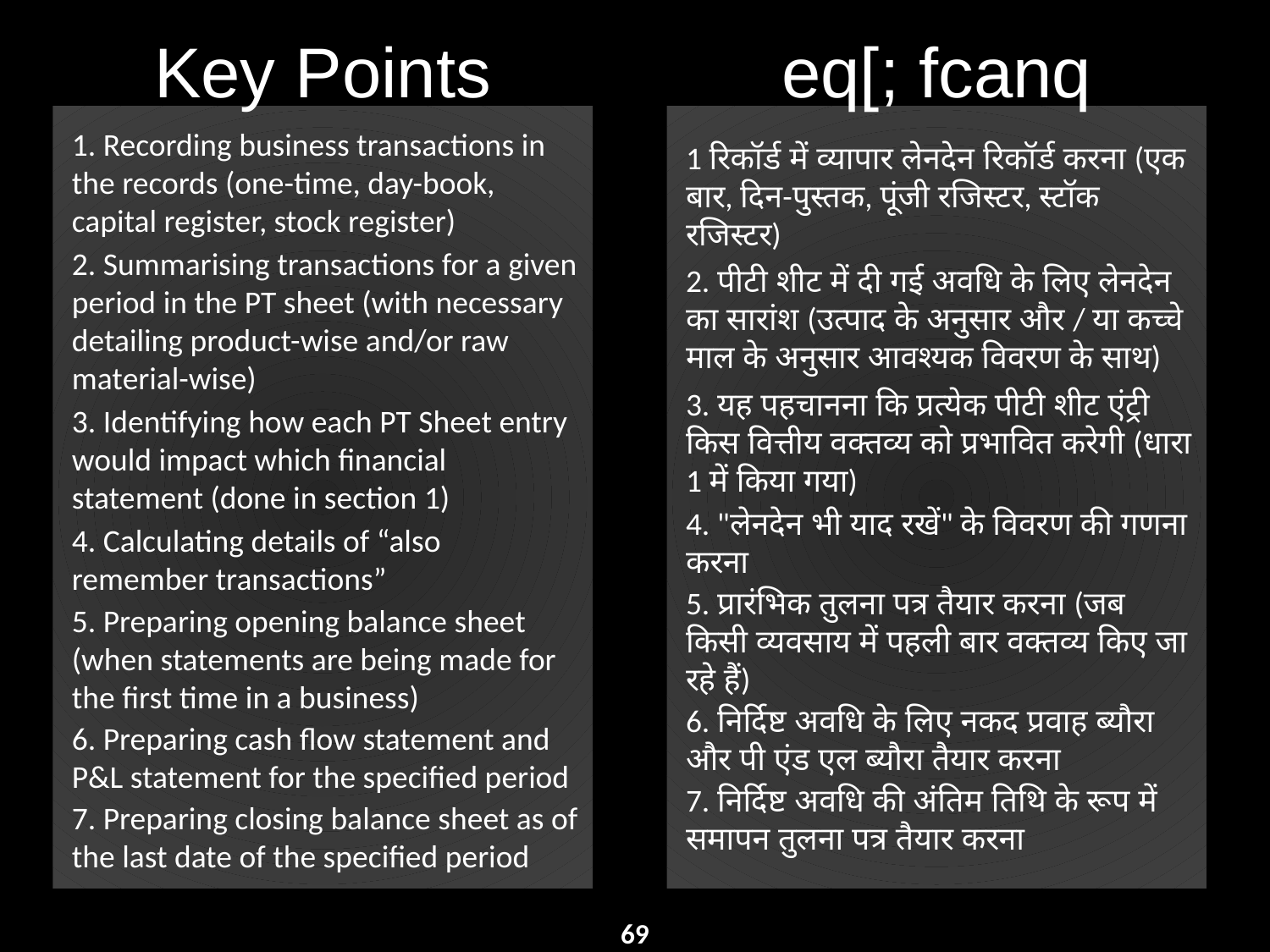

Key Points
eq[; fcanq

1. Recording business transactions in the records (one-time, day-book, capital register, stock register)
2. Summarising transactions for a given period in the PT sheet (with necessary detailing product-wise and/or raw material-wise)
3. Identifying how each PT Sheet entry would impact which financial statement (done in section 1)
4. Calculating details of “also remember transactions”
5. Preparing opening balance sheet (when statements are being made for the first time in a business)
6. Preparing cash flow statement and P&L statement for the specified period
7. Preparing closing balance sheet as of the last date of the specified period

1 रिकॉर्ड में व्यापार लेनदेन रिकॉर्ड करना (एक बार, दिन-पुस्तक, पूंजी रजिस्टर, स्टॉक रजिस्टर)
2. पीटी शीट में दी गई अवधि के लिए लेनदेन का सारांश (उत्पाद के अनुसार और / या कच्चे माल के अनुसार आवश्यक विवरण के साथ)
3. यह पहचानना कि प्रत्येक पीटी शीट एंट्री किस वित्तीय वक्तव्य को प्रभावित करेगी (धारा 1 में किया गया)
4. "लेनदेन भी याद रखें" के विवरण की गणना करना
5. प्रारंभिक तुलना पत्र तैयार करना (जब किसी व्यवसाय में पहली बार वक्तव्य किए जा रहे हैं)
6. निर्दिष्ट अवधि के लिए नकद प्रवाह ब्यौरा और पी एंड एल ब्यौरा तैयार करना
7. निर्दिष्ट अवधि की अंतिम तिथि के रूप में समापन तुलना पत्र तैयार करना
69